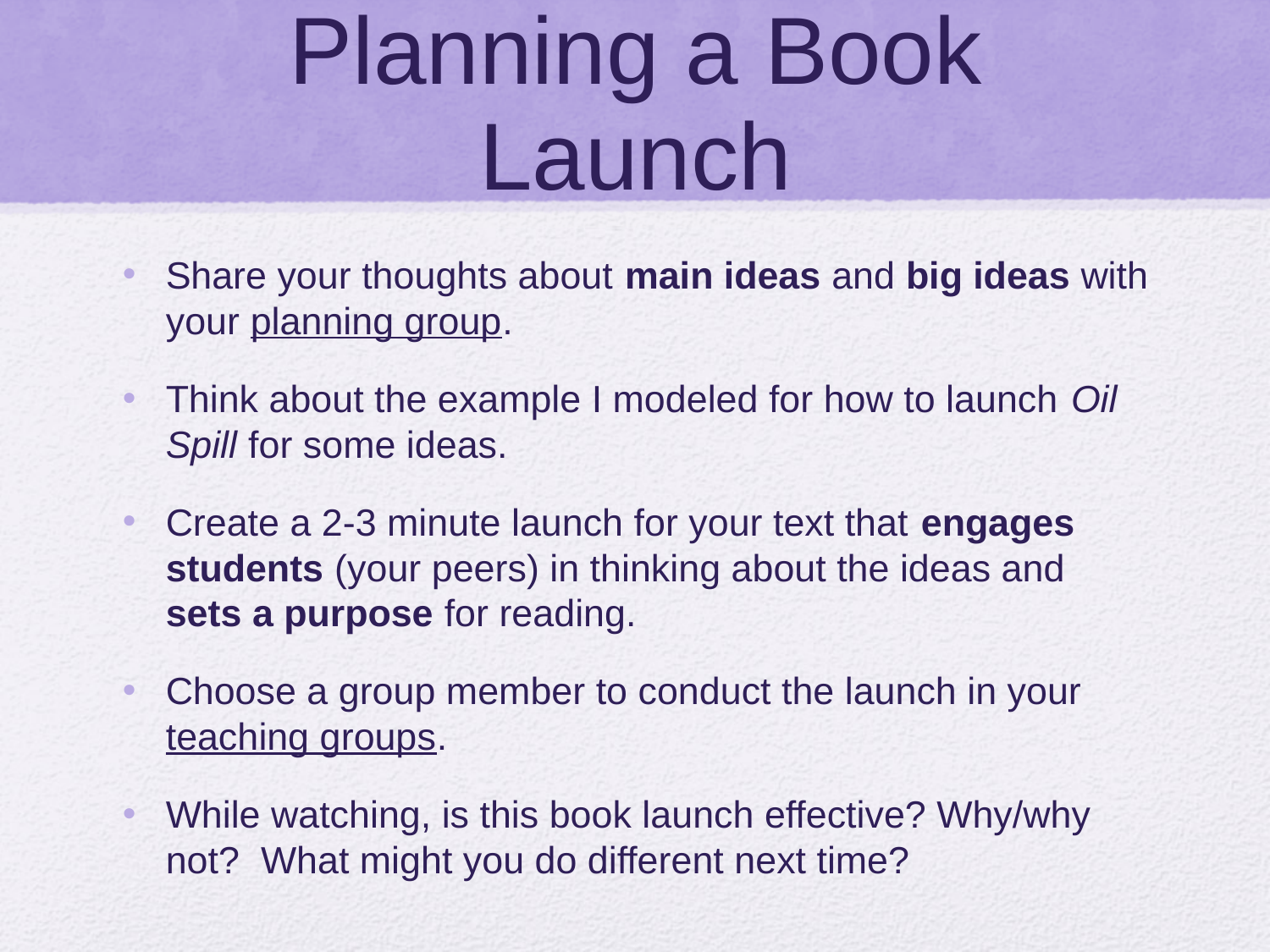

# Planning a Book Launch
Share your thoughts about main ideas and big ideas with your planning group.
Think about the example I modeled for how to launch Oil Spill for some ideas.
Create a 2-3 minute launch for your text that engages students (your peers) in thinking about the ideas and sets a purpose for reading.
Choose a group member to conduct the launch in your teaching groups.
While watching, is this book launch effective? Why/why not?  What might you do different next time?